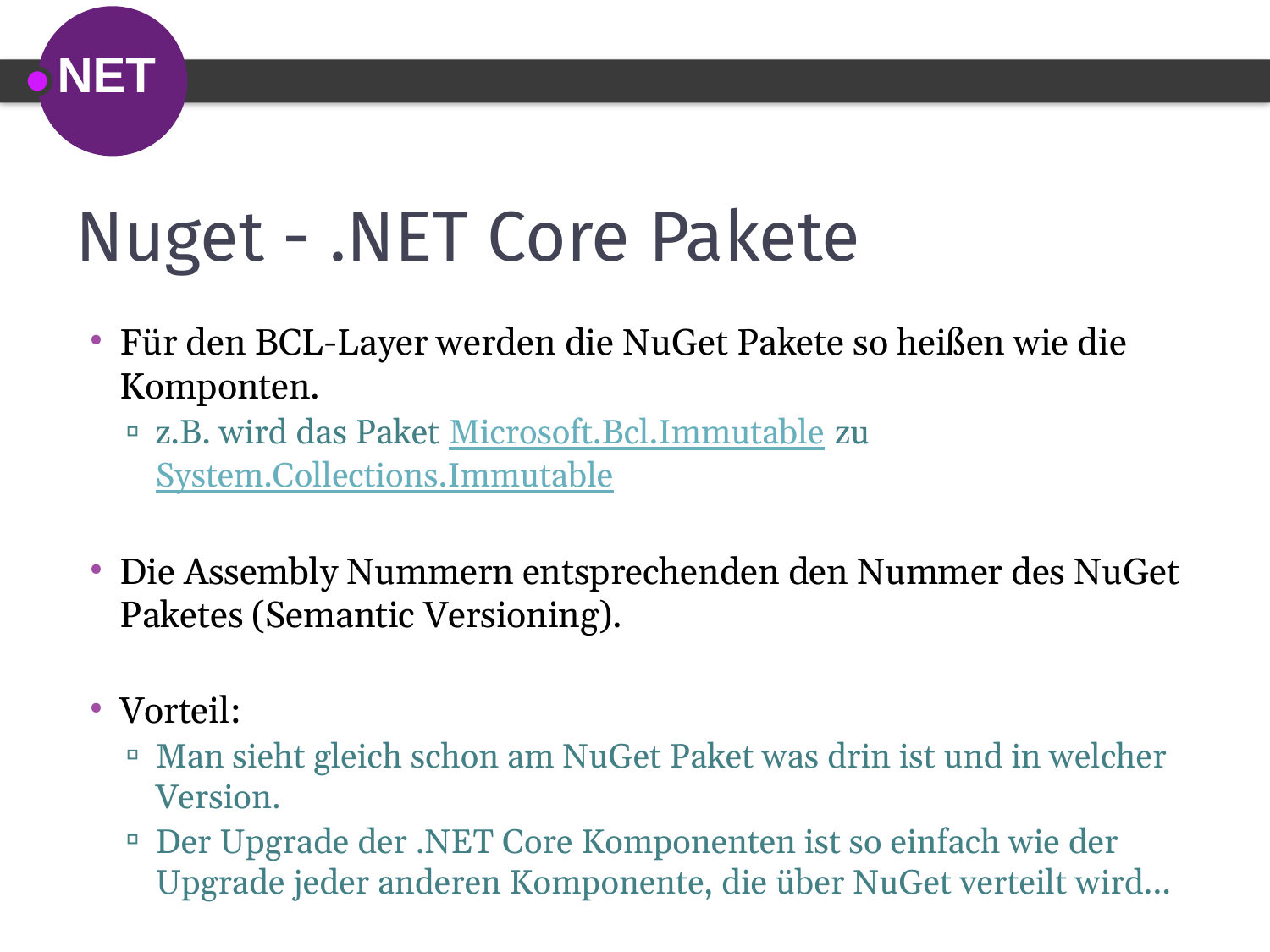

# Nuget - .NET Core Pakete
Für den BCL-Layer werden die NuGet Pakete so heißen wie die Komponten.
z.B. wird das Paket Microsoft.Bcl.Immutable zu System.Collections.Immutable

Die Assembly Nummern entsprechenden den Nummer des NuGet Paketes (Semantic Versioning).

Vorteil:
Man sieht gleich schon am NuGet Paket was drin ist und in welcher Version.
Der Upgrade der .NET Core Komponenten ist so einfach wie der Upgrade jeder anderen Komponente, die über NuGet verteilt wird...